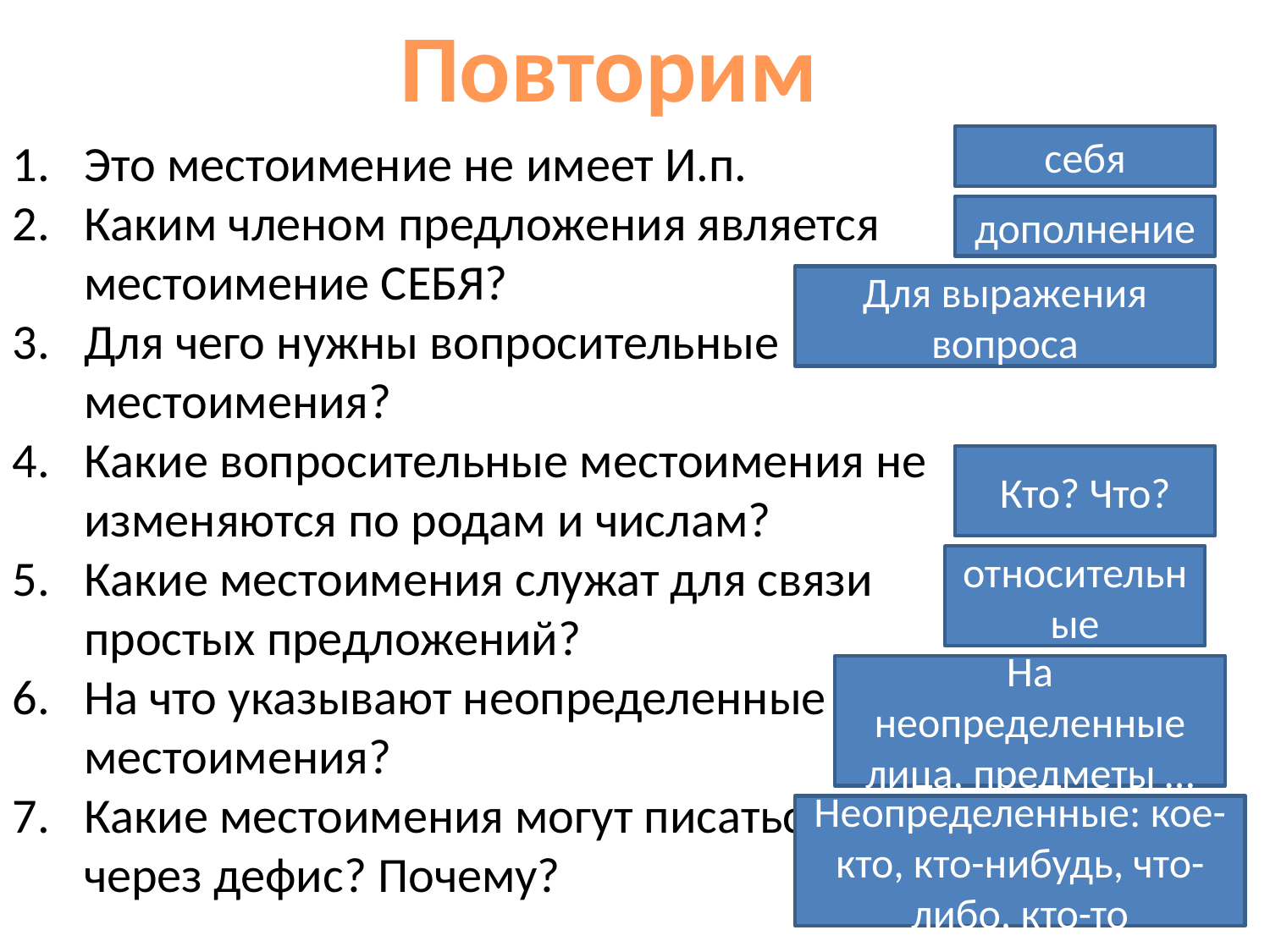

Повторим
Это местоимение не имеет И.п.
Каким членом предложения является местоимение СЕБЯ?
Для чего нужны вопросительные местоимения?
Какие вопросительные местоимения не изменяются по родам и числам?
Какие местоимения служат для связи простых предложений?
На что указывают неопределенные местоимения?
Какие местоимения могут писаться через дефис? Почему?

себя
дополнение
Для выражения вопроса
Кто? Что?
относительные
На неопределенные лица, предметы …
Неопределенные: кое-кто, кто-нибудь, что-либо, кто-то